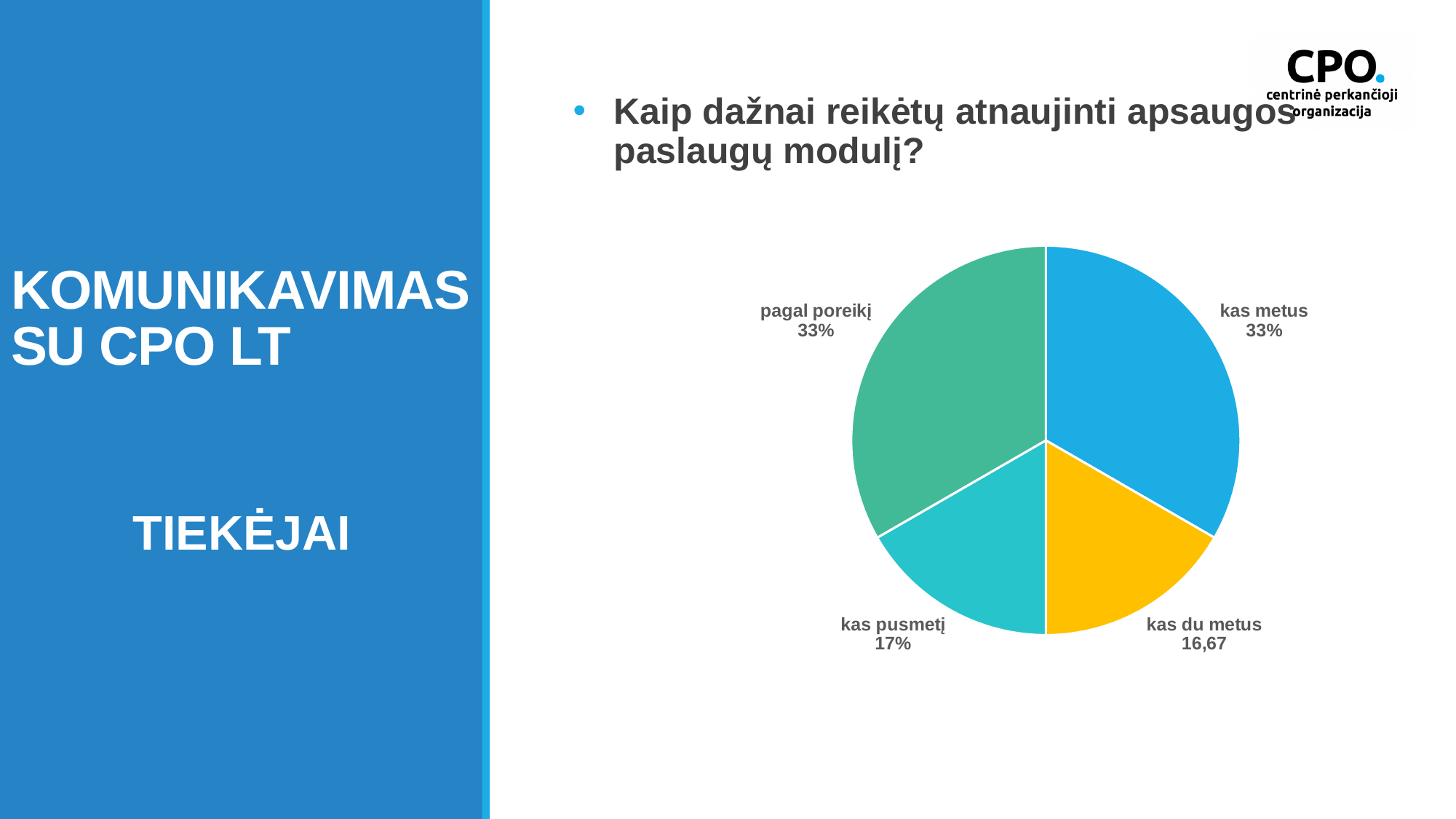

# Komunikavimas su CPO LT
Kaip dažnai reikėtų atnaujinti apsaugos paslaugų modulį?

### Chart

| Category | Pardavimas |
|---|---|
| kas metus | 33.33 |
| kas du metus 16,67 | 16.67 |
| kas pusmetį | 16.67 |
| pagal poreikį | 33.33 |

     TIEKĖJAI